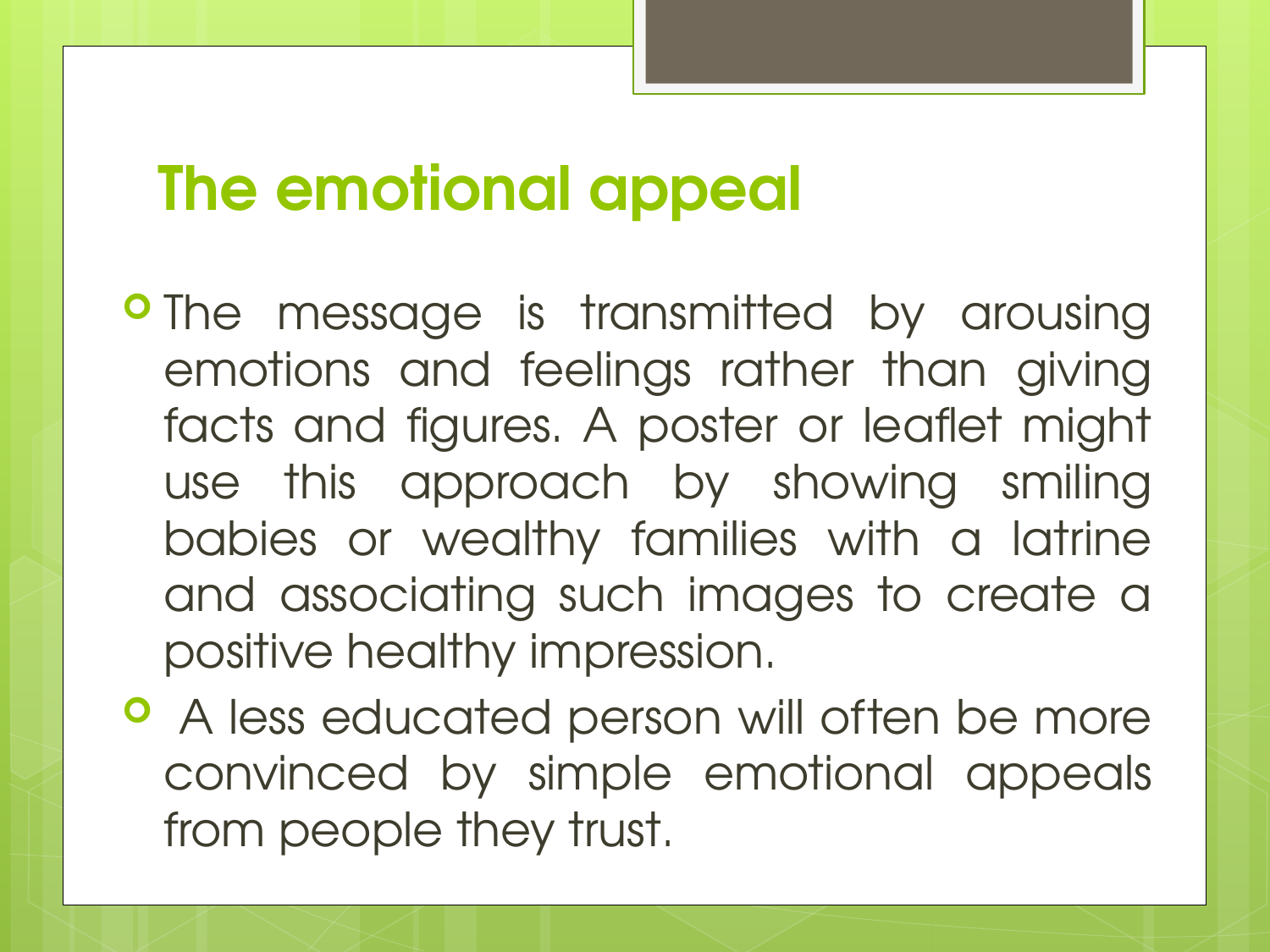

# The emotional appeal
The message is transmitted by arousing emotions and feelings rather than giving facts and figures. A poster or leaflet might use this approach by showing smiling babies or wealthy families with a latrine and associating such images to create a positive healthy impression.
 A less educated person will often be more convinced by simple emotional appeals from people they trust.